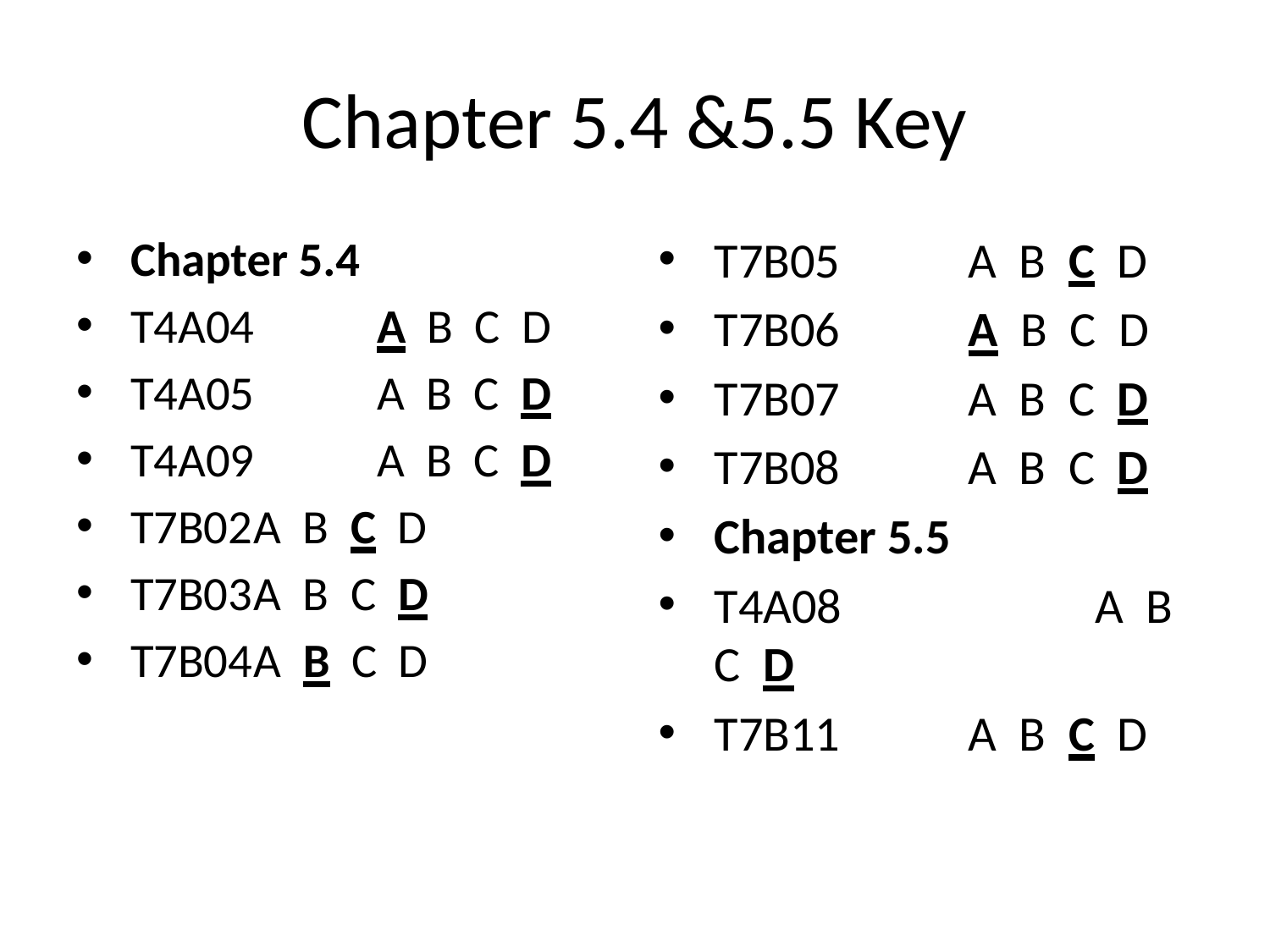

# Chapter 5.4 &5.5 Key
Chapter 5.4
T4A04		A  B  C  D
T4A05		A  B  C  D
T4A09		A  B  C  D
T7B02		A  B  C  D
T7B03		A  B  C  D
T7B04		A  B  C  D

T7B05		A  B  C  D
T7B06		A  B  C  D
T7B07		A  B  C  D
T7B08		A  B  C  D
Chapter 5.5
T4A08		A  B  C  D
T7B11		A  B  C  D